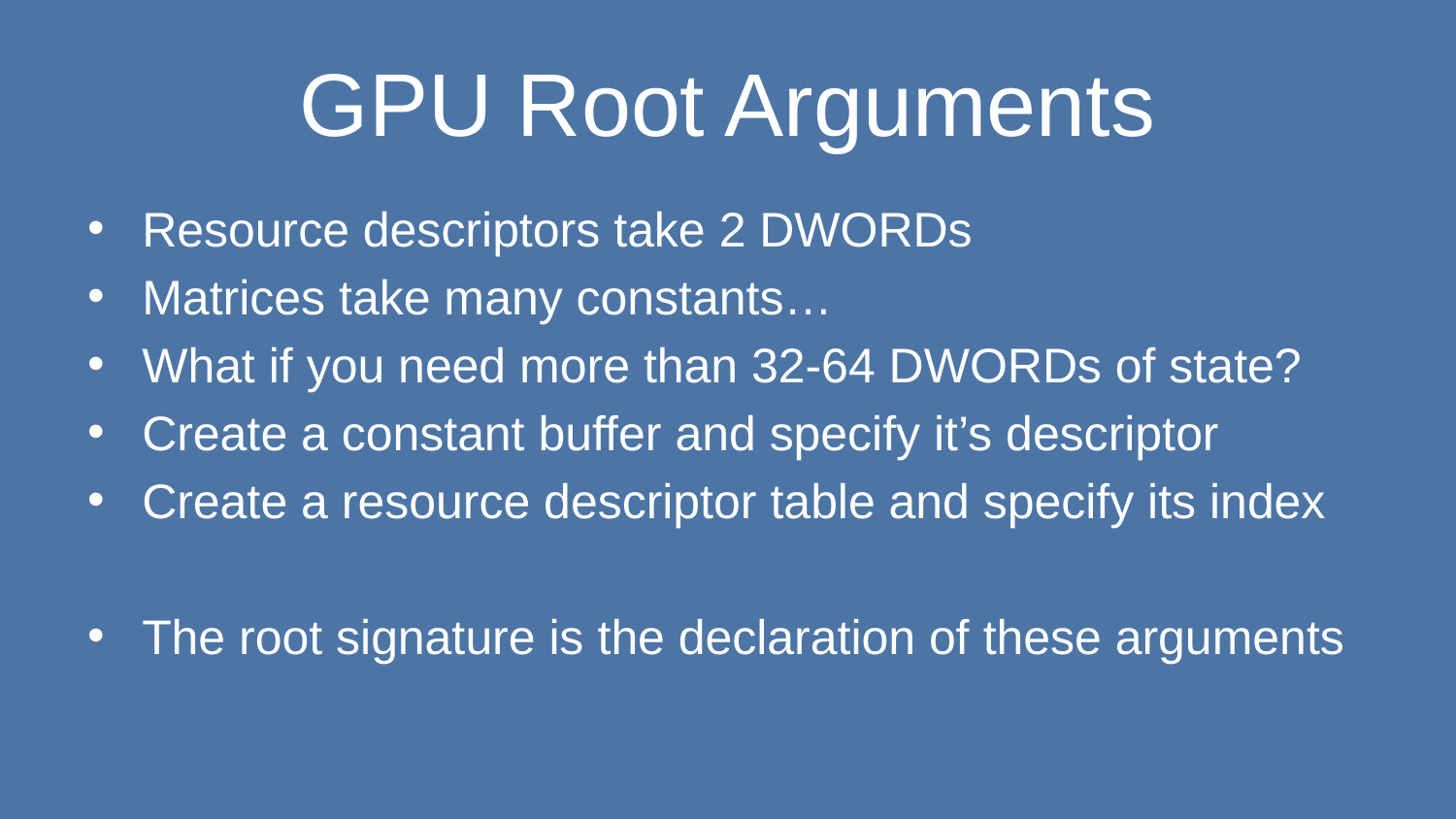

# GPU Root Arguments
Resource descriptors take 2 DWORDs
Matrices take many constants…
What if you need more than 32-64 DWORDs of state?
Create a constant buffer and specify it’s descriptor
Create a resource descriptor table and specify its index

The root signature is the declaration of these arguments

The root signature is the definition (number, types, etc) of these arguments